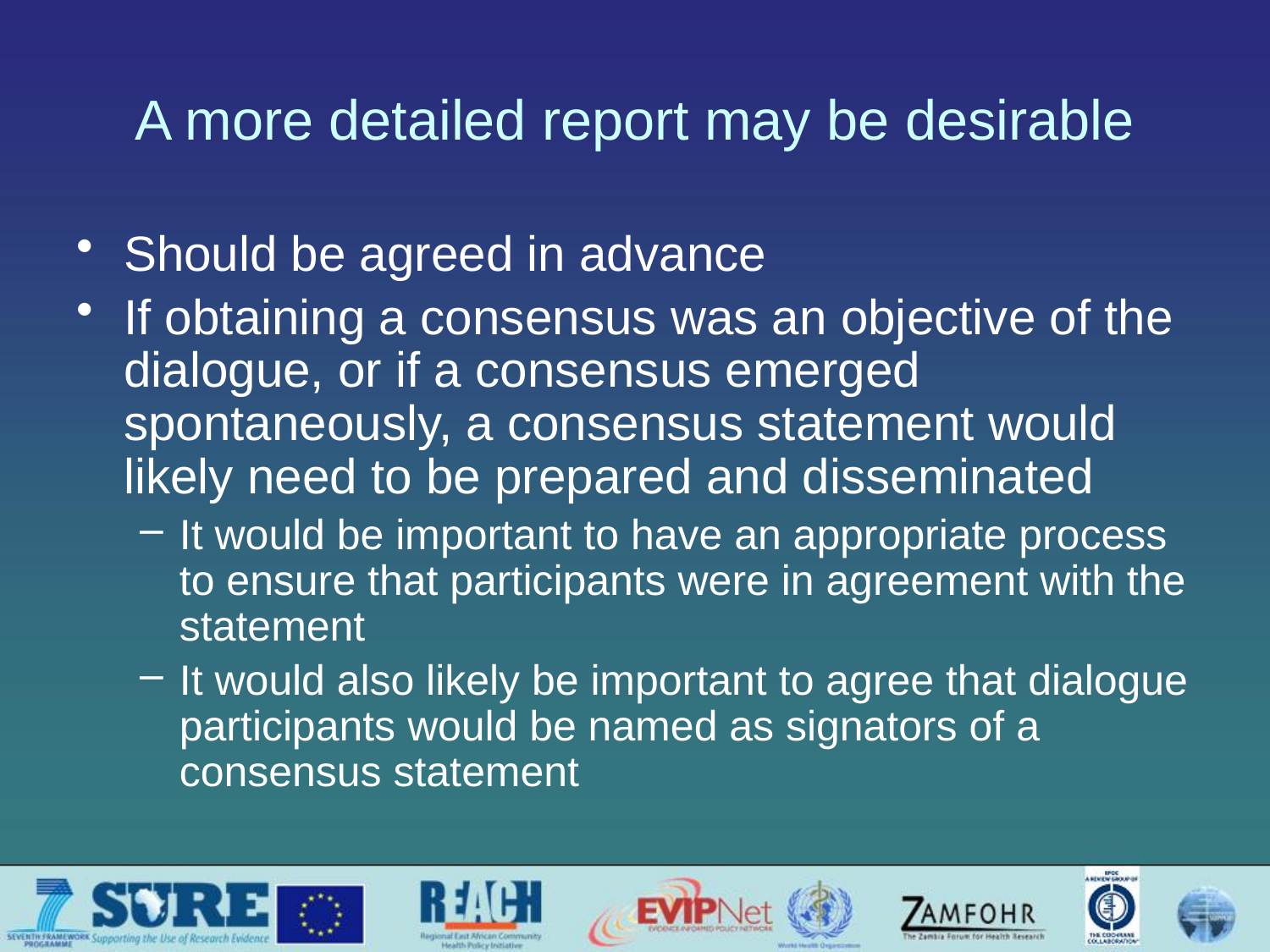

# A more detailed report may be desirable
Should be agreed in advance
If obtaining a consensus was an objective of the dialogue, or if a consensus emerged spontaneously, a consensus statement would likely need to be prepared and disseminated
It would be important to have an appropriate process to ensure that participants were in agreement with the statement
It would also likely be important to agree that dialogue participants would be named as signators of a consensus statement